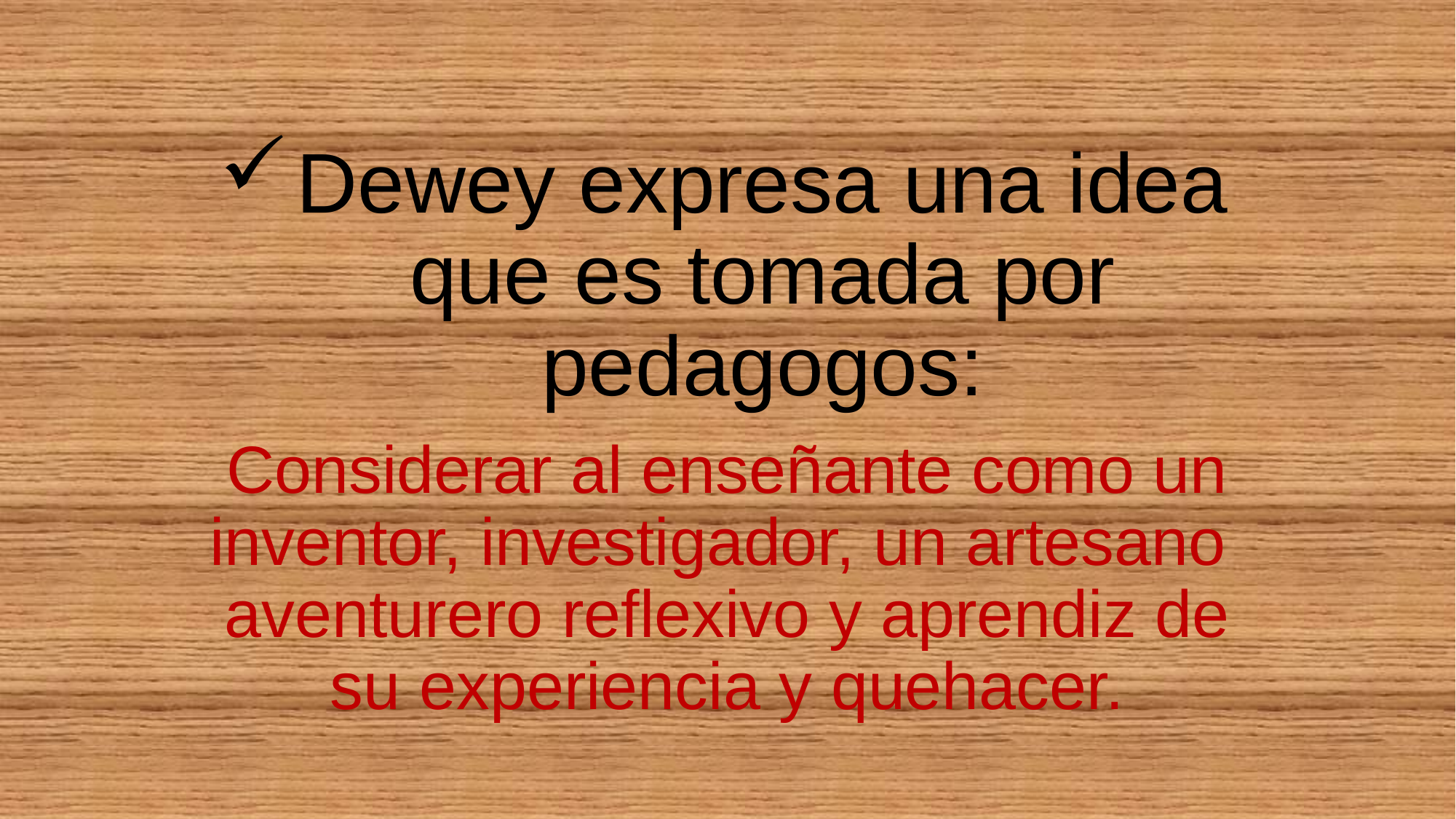

# Dewey expresa una idea que es tomada por pedagogos:
Considerar al enseñante como un inventor, investigador, un artesano  aventurero reflexivo y aprendiz de su experiencia y quehacer.